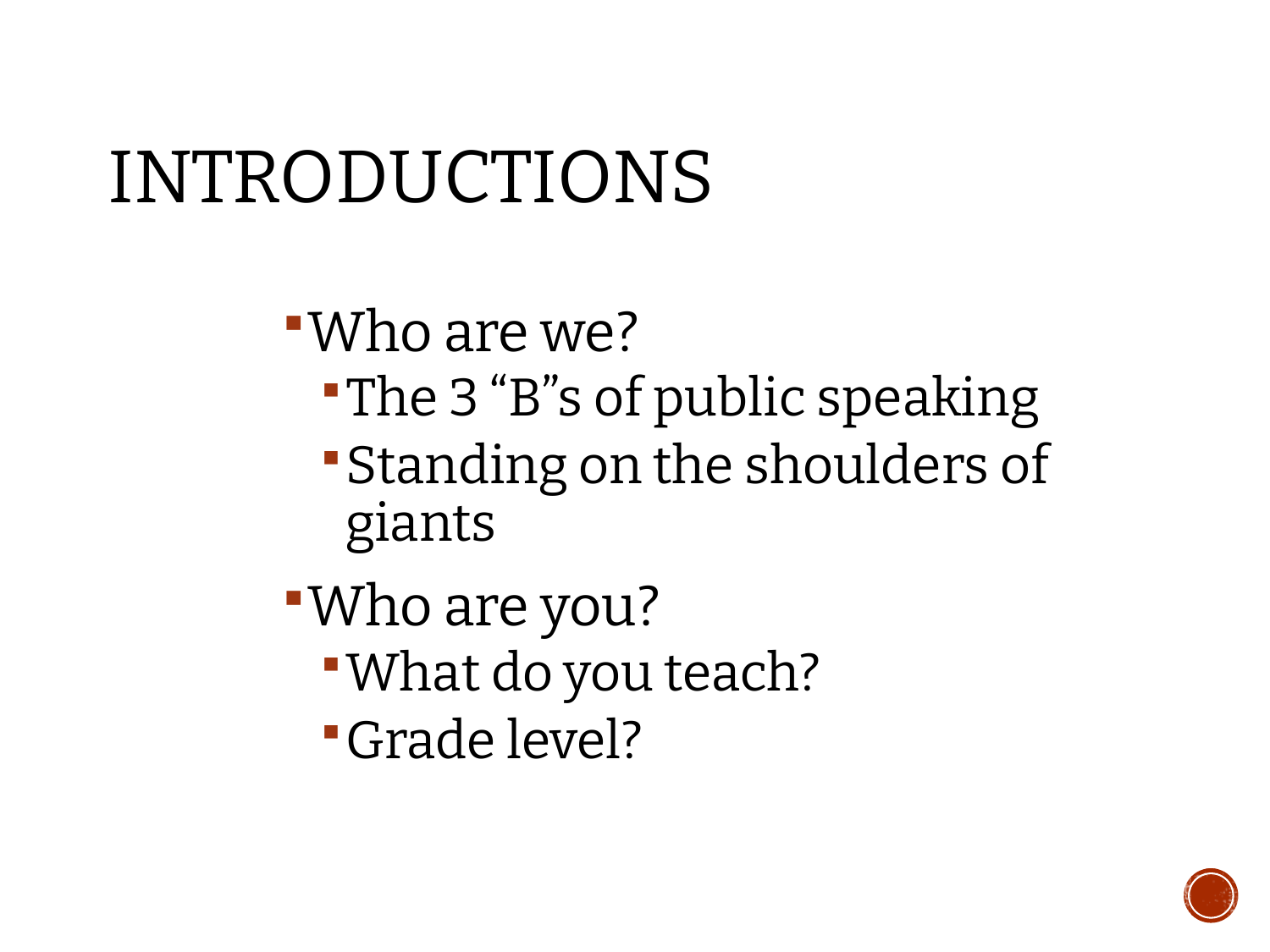

# Introductions
Who are we?
The 3 “B”s of public speaking
Standing on the shoulders of giants
Who are you?
What do you teach?
Grade level?